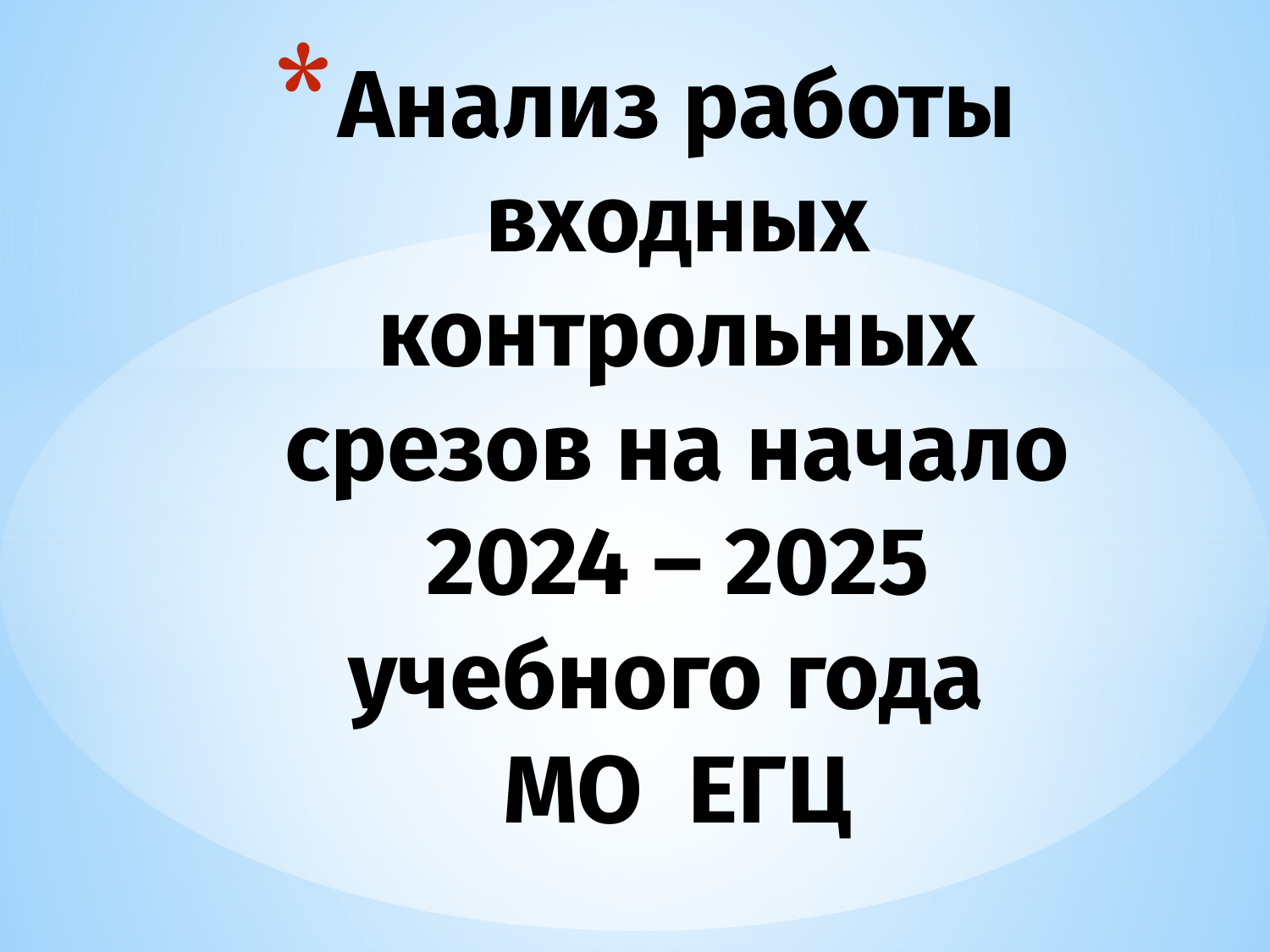

# Анализ работы входных контрольных срезов на начало 2024 – 2025 учебного года МО  ЕГЦ